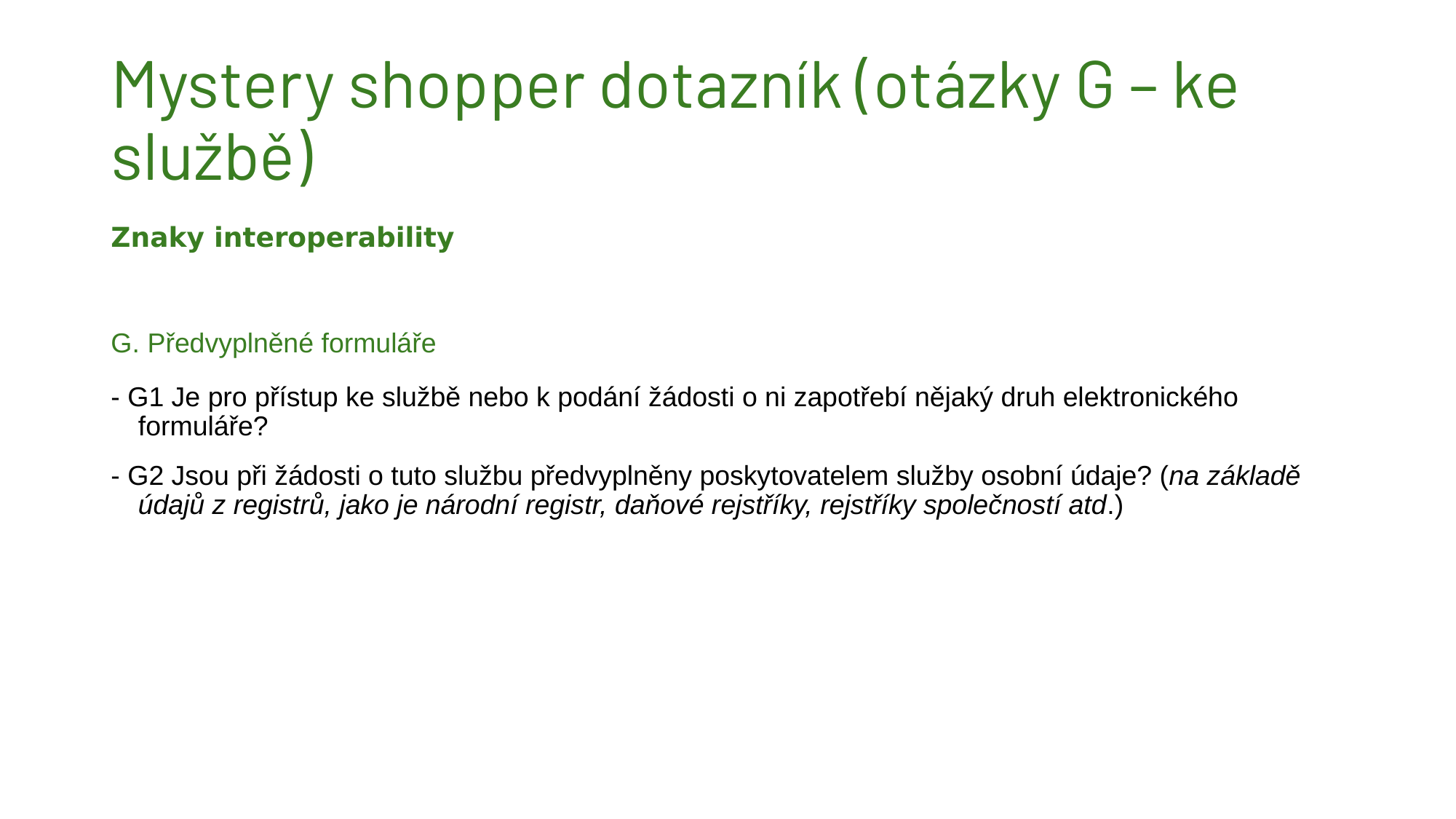

# Mystery shopper dotazník (otázky G – ke službě)
Znaky interoperability

G. Předvyplněné formuláře
- G1 Je pro přístup ke službě nebo k podání žádosti o ni zapotřebí nějaký druh elektronického formuláře?
- G2 Jsou při žádosti o tuto službu předvyplněny poskytovatelem služby osobní údaje? (na základě údajů z registrů, jako je národní registr, daňové rejstříky, rejstříky společností atd.)